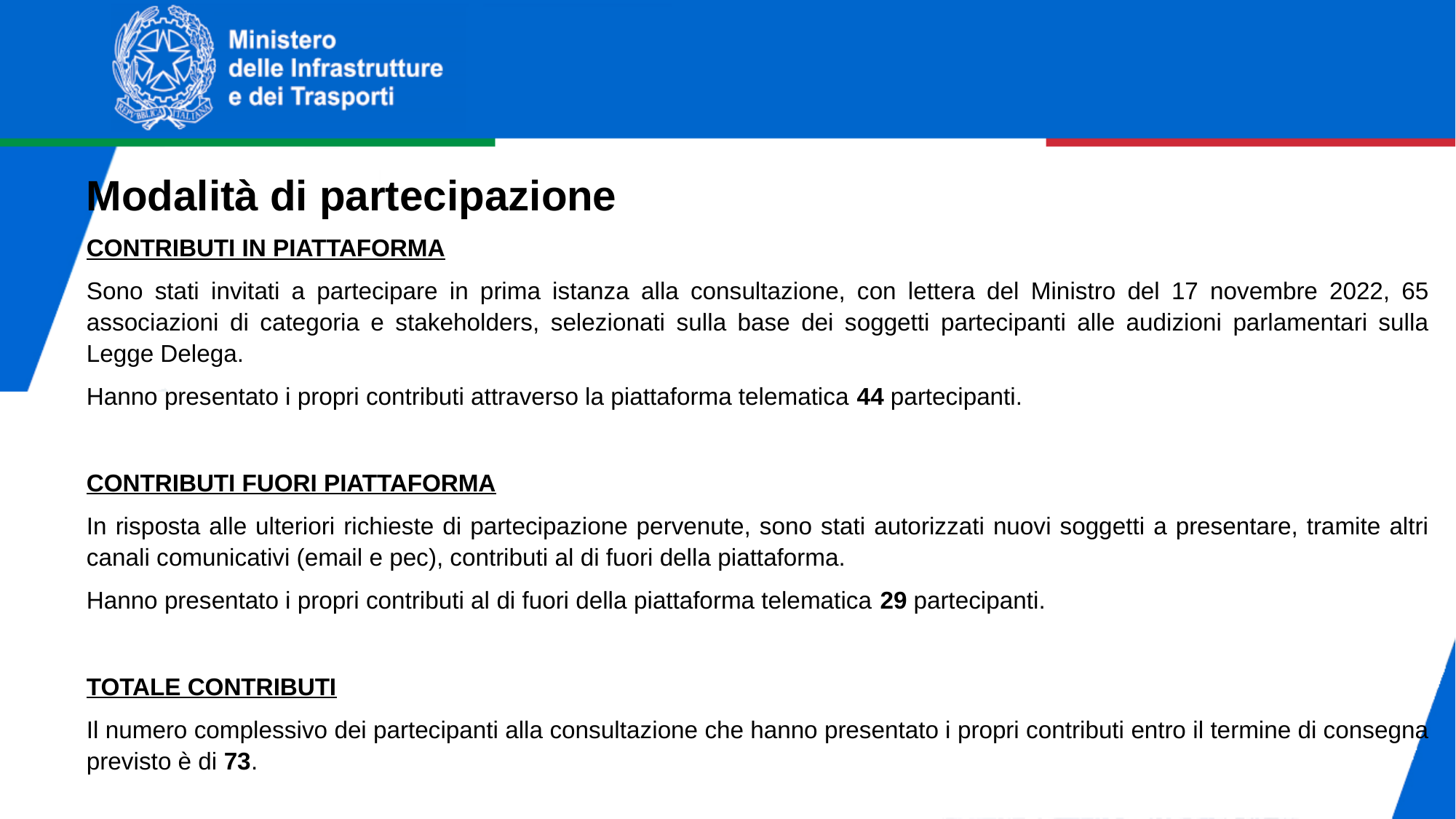

Modalità di partecipazione
CONTRIBUTI IN PIATTAFORMA
Sono stati invitati a partecipare in prima istanza alla consultazione, con lettera del Ministro del 17 novembre 2022, 65 associazioni di categoria e stakeholders, selezionati sulla base dei soggetti partecipanti alle audizioni parlamentari sulla Legge Delega.
Hanno presentato i propri contributi attraverso la piattaforma telematica 44 partecipanti.

CONTRIBUTI FUORI PIATTAFORMA
In risposta alle ulteriori richieste di partecipazione pervenute, sono stati autorizzati nuovi soggetti a presentare, tramite altri canali comunicativi (email e pec), contributi al di fuori della piattaforma.
Hanno presentato i propri contributi al di fuori della piattaforma telematica 29 partecipanti.

TOTALE CONTRIBUTI
Il numero complessivo dei partecipanti alla consultazione che hanno presentato i propri contributi entro il termine di consegna previsto è di 73.